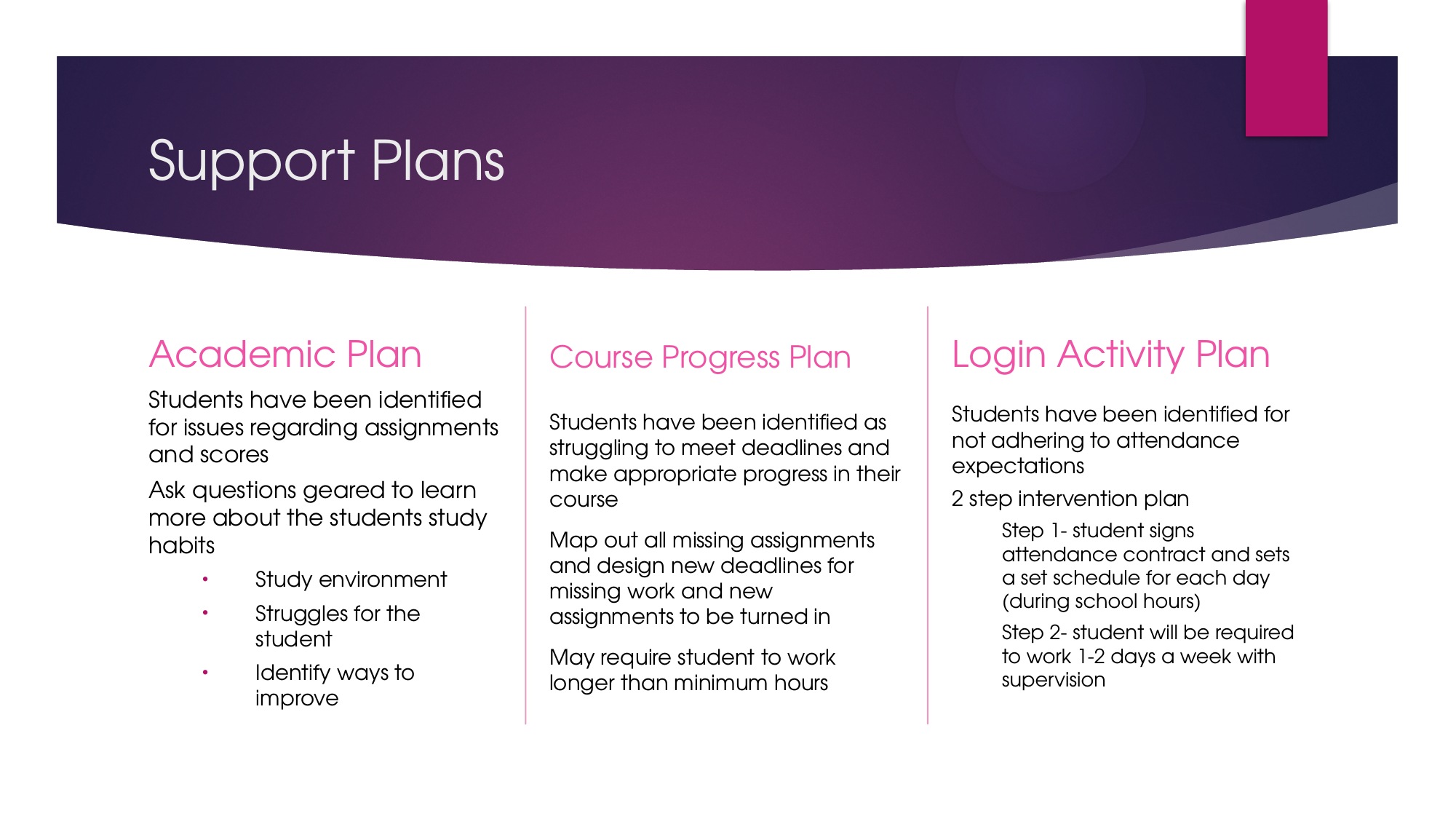

# Support Plans
Course Progress Plan
Login Activity Plan
Academic Plan

Students have been identified for not adhering to attendance expectations
2 step intervention plan
Step 1- student signs attendance contract and sets a set schedule for each day (during school hours)
Step 2- student will be required to work 1-2 days a week with supervision

Students have been identified as struggling to meet deadlines and make appropriate progress in their course
Map out all missing assignments and design new deadlines for missing work and new assignments to be turned in
May require student to work longer than minimum hours

Students have been identified for issues regarding assignments and scores
Ask questions geared to learn more about the students study habits
Study environment
Struggles for the student
Identify ways to improve